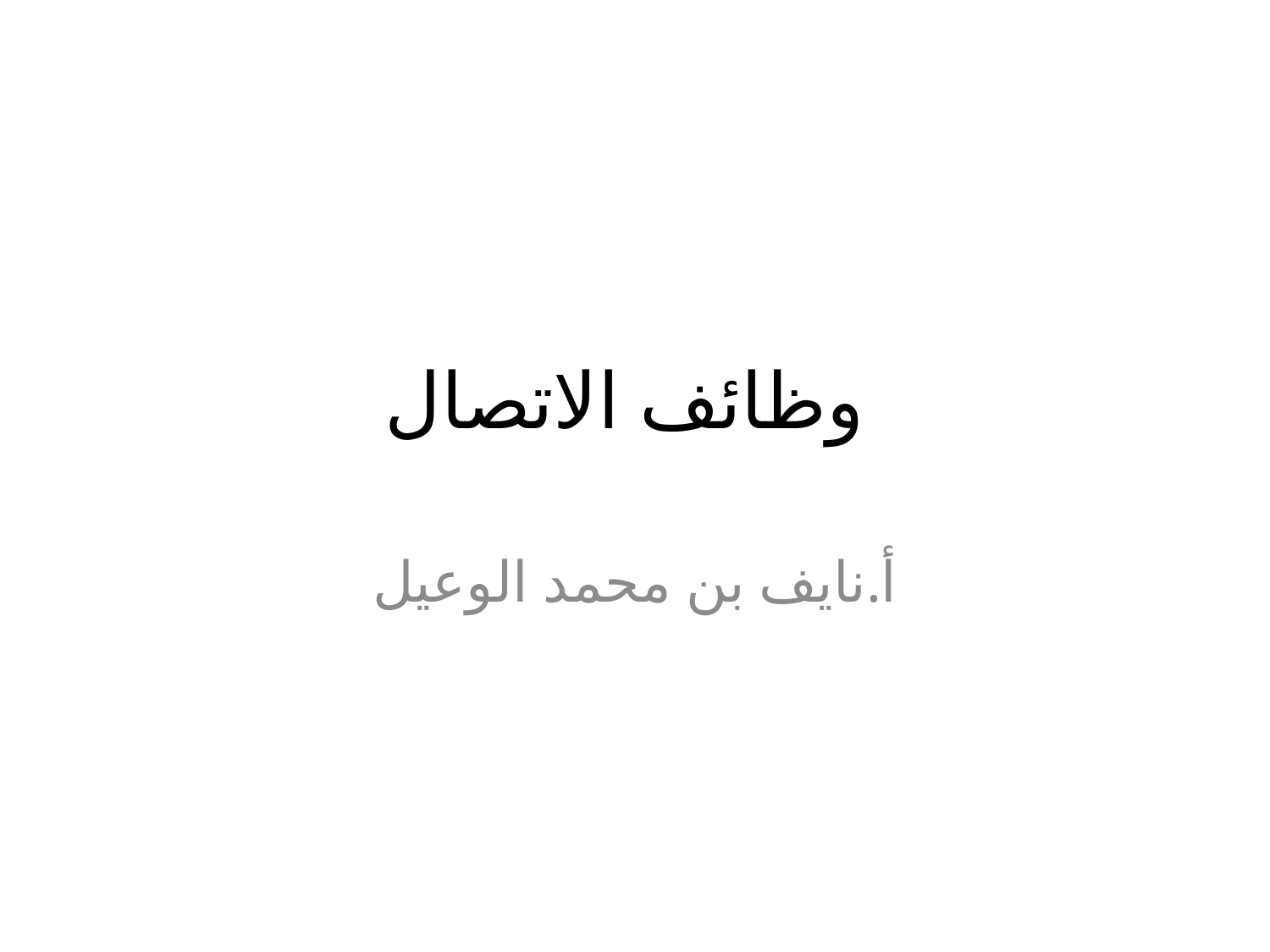

# وظائف الاتصال
أ.نايف بن محمد الوعيل